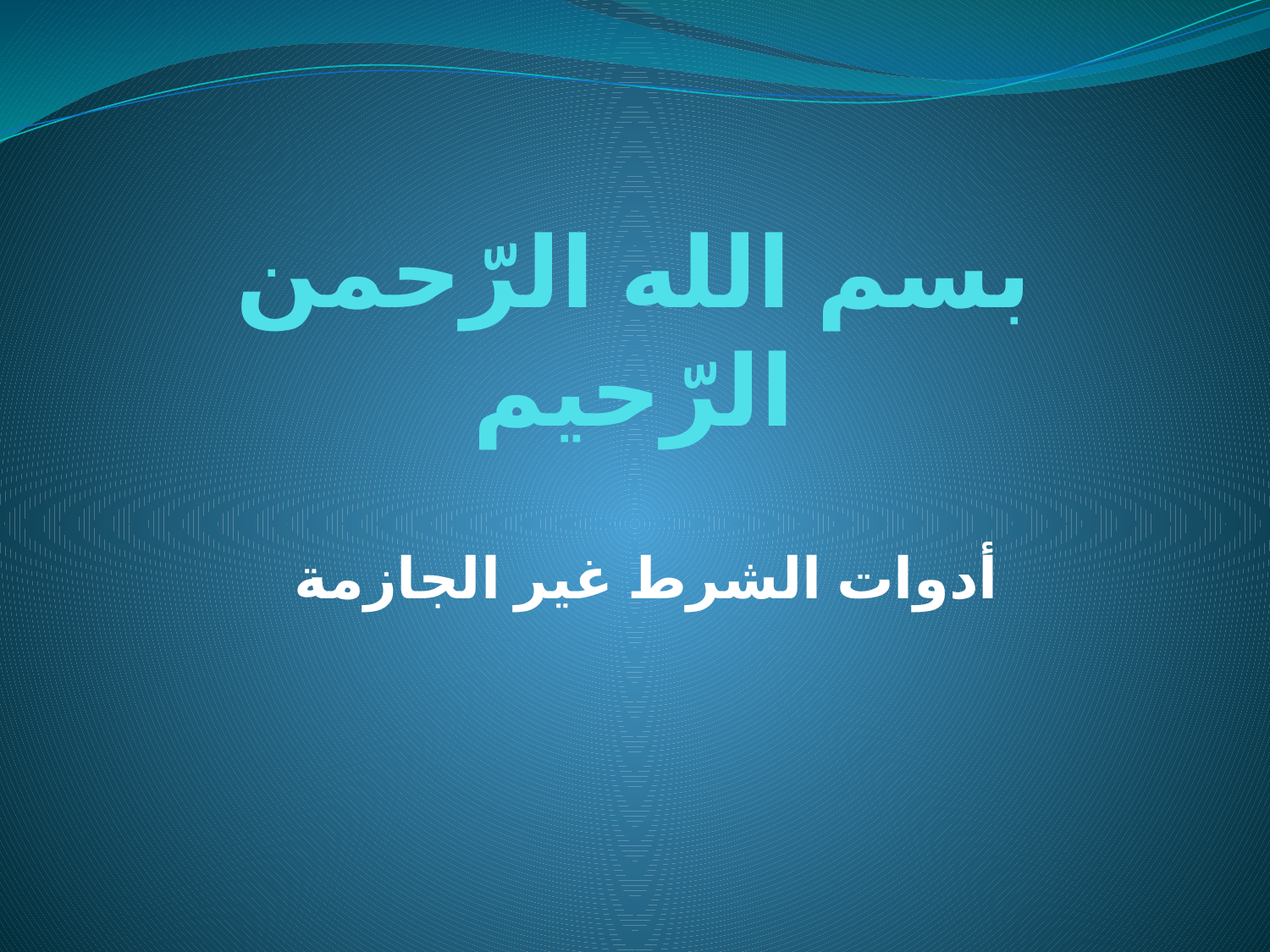

# بسم الله الرّحمن الرّحيم
أدوات الشرط غير الجازمة